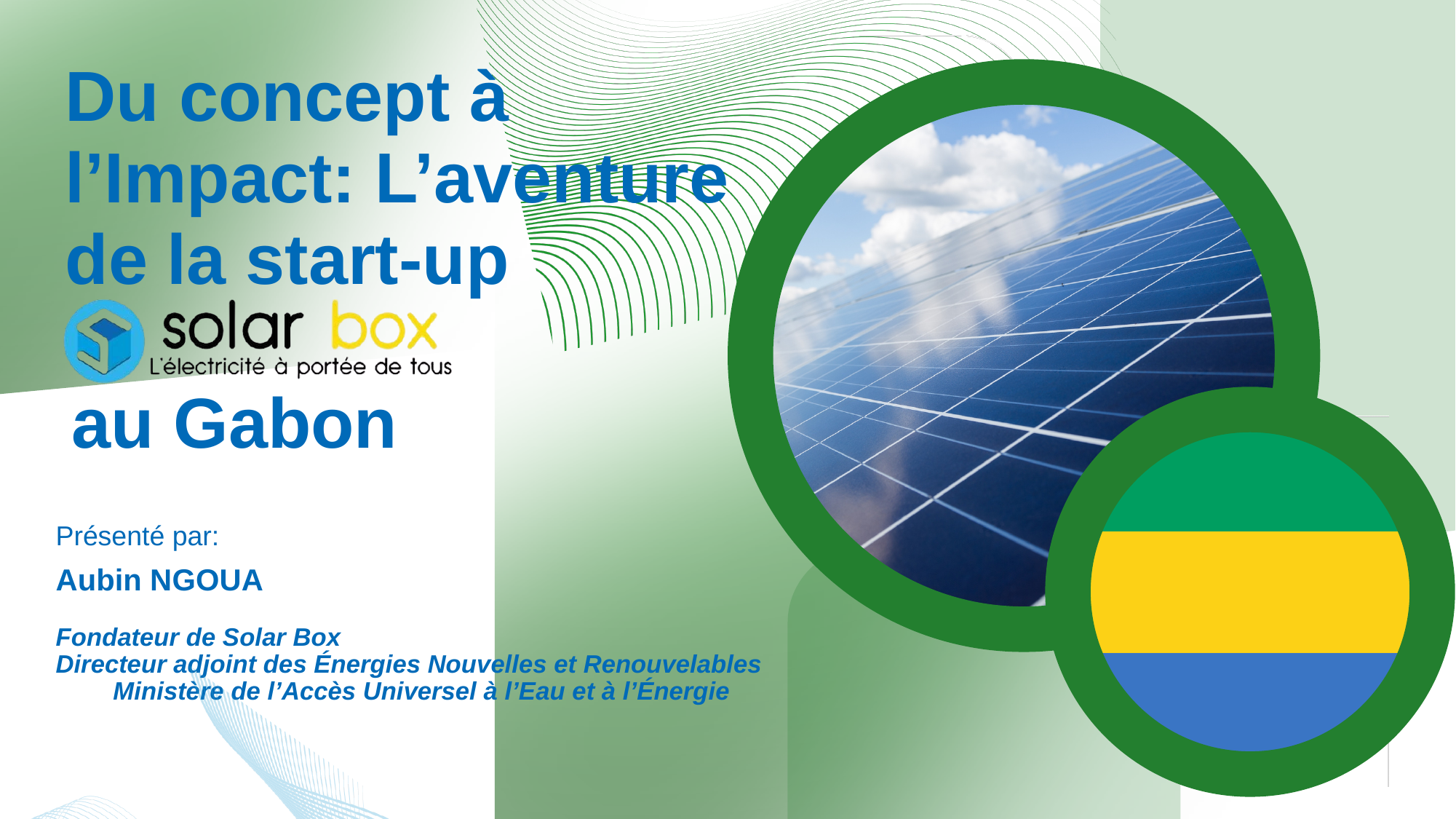

Du concept à l’Impact: L’aventure de la start-up

au Gabon

Présenté par:

Aubin NGOUA

Fondateur de Solar Box
Directeur adjoint des Énergies Nouvelles et Renouvelables
Ministère de l’Accès Universel à l’Eau et à l’Énergie